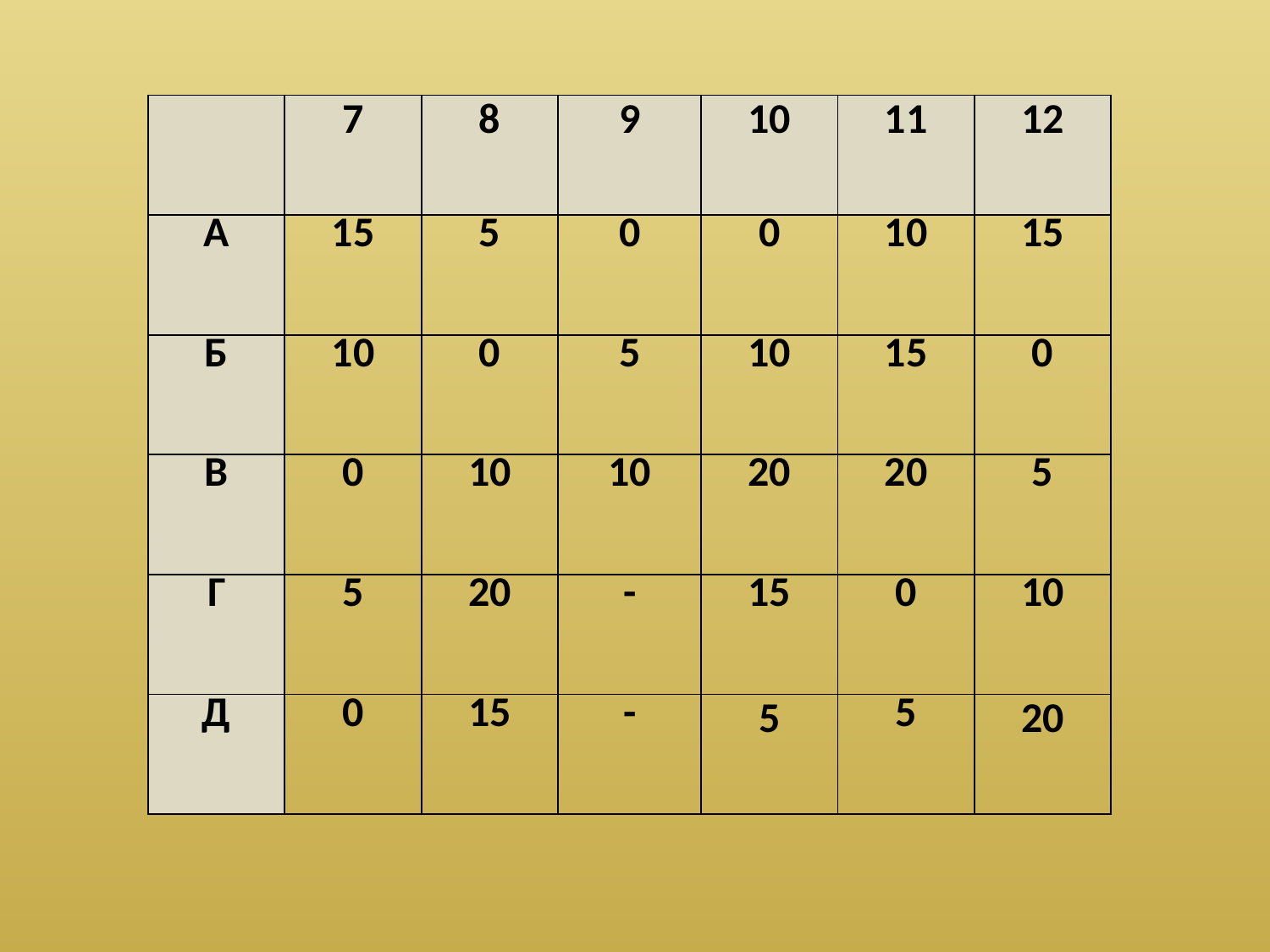

|  | 7 | 8 | 9 | 10 | 11 | 12 |
| --- | --- | --- | --- | --- | --- | --- |
| А | 15 | 5 | 0 | 0 | 10 | 15 |
| Б | 10 | 0 | 5 | 10 | 15 | 0 |
| В | 0 | 10 | 10 | 20 | 20 | 5 |
| Г | 5 | 20 | - | 15 | 0 | 10 |
| Д | 0 | 15 | - | 5 | 5 | 20 |